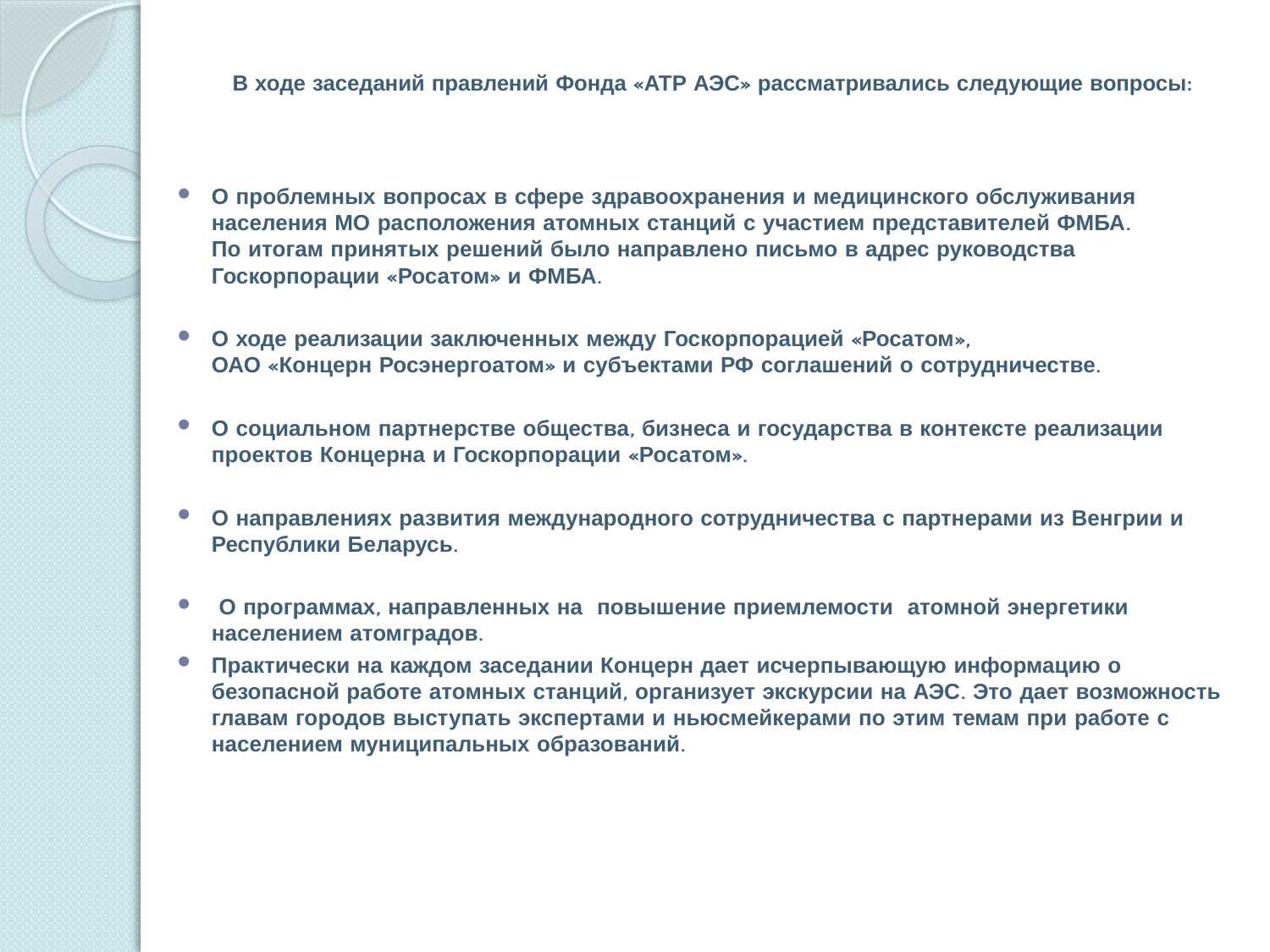

# В ходе заседаний правлений Фонда «АТР АЭС» рассматривались следующие вопросы:
О проблемных вопросах в сфере здравоохранения и медицинского обслуживания населения МО расположения атомных станций с участием представителей ФМБА.
По итогам принятых решений было направлено письмо в адрес руководства Госкорпорации «Росатом» и ФМБА.

О ходе реализации заключенных между Госкорпорацией «Росатом»,
ОАО «Концерн Росэнергоатом» и субъектами РФ соглашений о сотрудничестве.

О социальном партнерстве общества, бизнеса и государства в контексте реализации проектов Концерна и Госкорпорации «Росатом».

О направлениях развития международного сотрудничества с партнерами из Венгрии и Республики Беларусь.

 О программах, направленных на  повышение приемлемости  атомной энергетики населением атомградов.
Практически на каждом заседании Концерн дает исчерпывающую информацию о безопасной работе атомных станций, организует экскурсии на АЭС. Это дает возможность главам городов выступать экспертами и ньюсмейкерами по этим темам при работе с населением муниципальных образований.